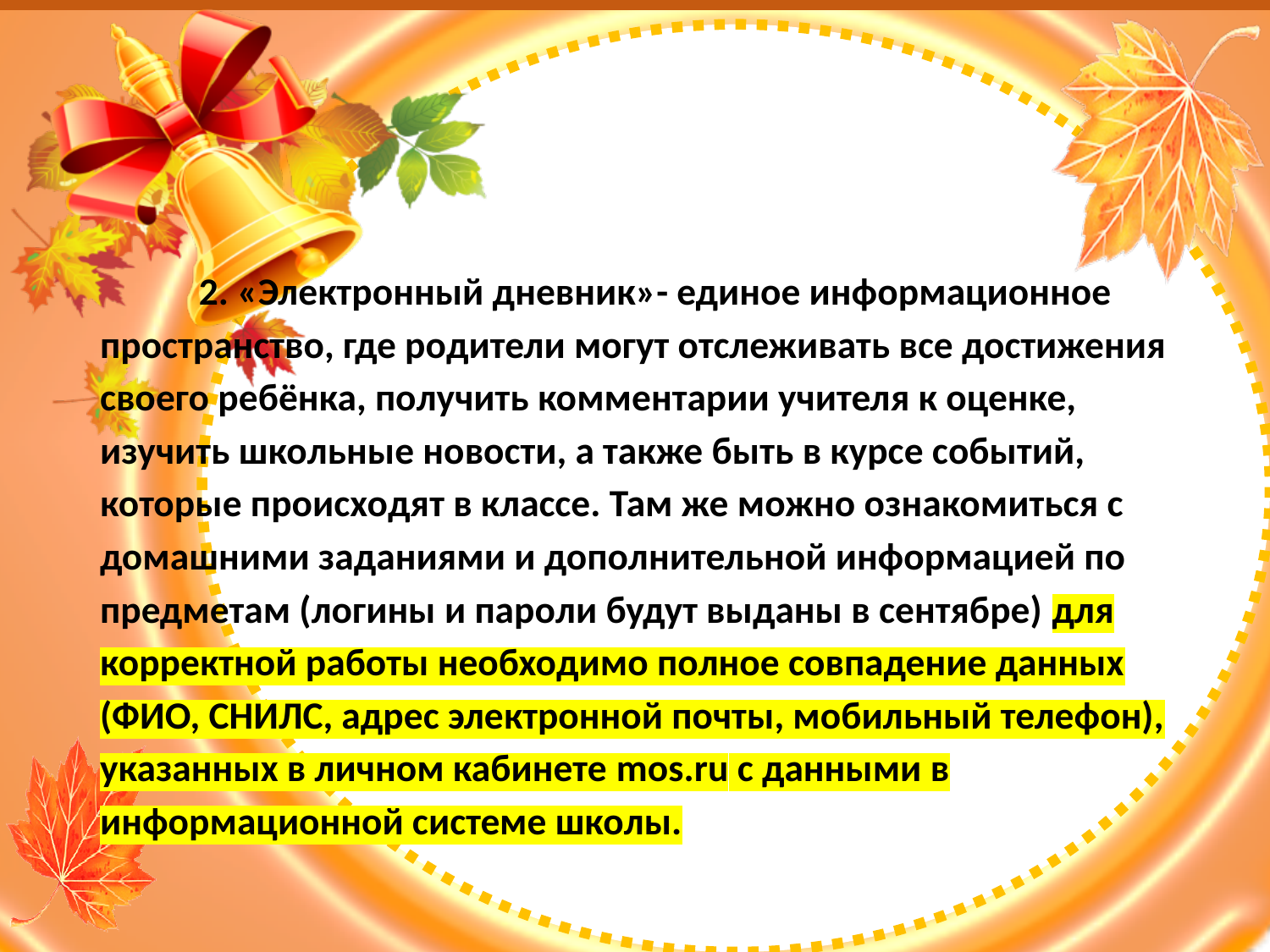

#
	2. «Электронный дневник»- единое информационное пространство, где родители могут отслеживать все достижения своего ребёнка, получить комментарии учителя к оценке,  изучить школьные новости, а также быть в курсе событий, которые происходят в классе. Там же можно ознакомиться с домашними заданиями и дополнительной информацией по предметам (логины и пароли будут выданы в сентябре) для корректной работы необходимо полное совпадение данных (ФИО, СНИЛС, адрес электронной почты, мобильный телефон), указанных в личном кабинете mos.ru с данными в информационной системе школы.